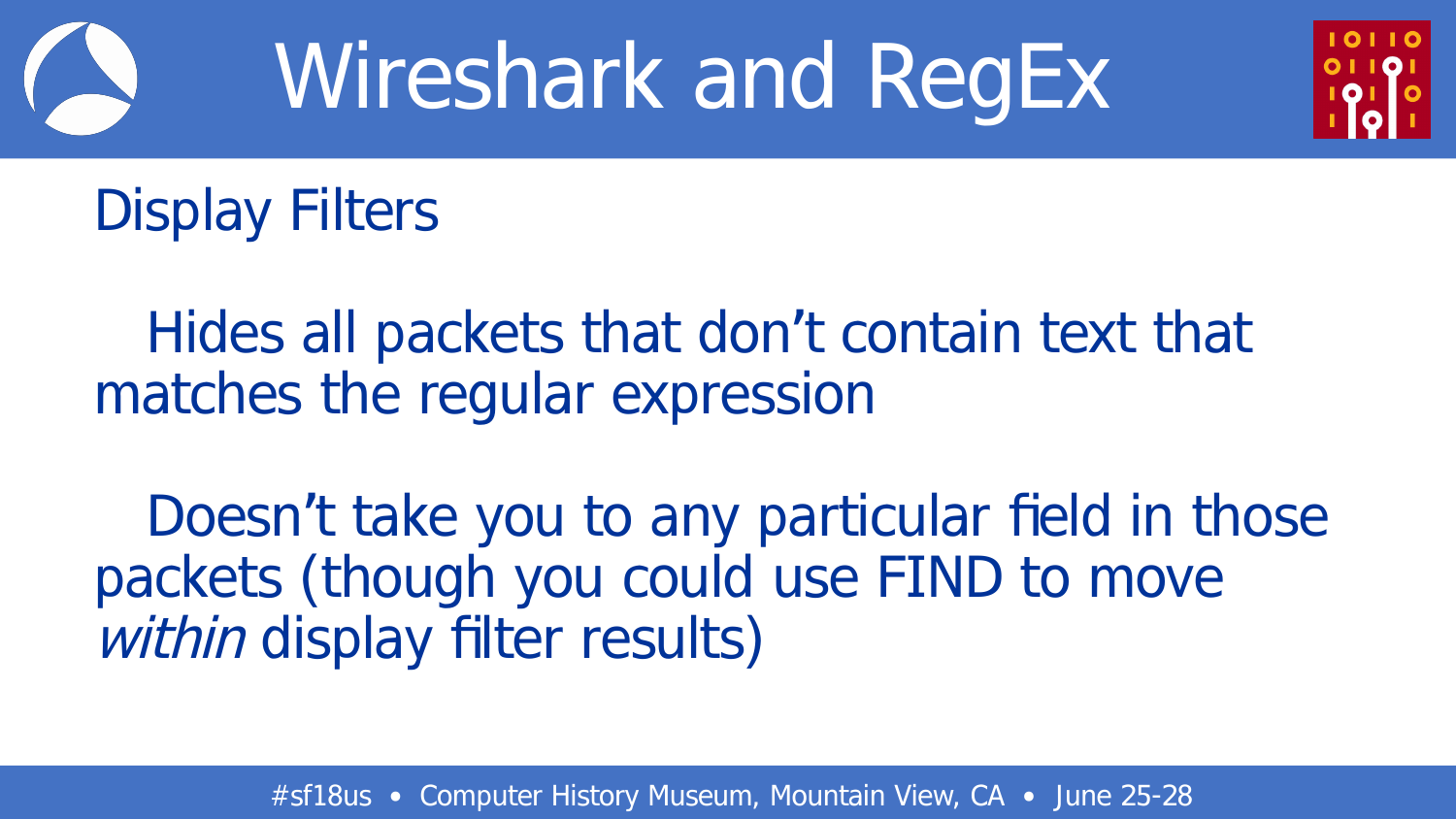

# Wireshark and RegEx
Display Filters

   Hides all packets that don’t contain text that matches the regular expression

   Doesn’t take you to any particular field in those packets (though you could use FIND to move within display filter results)

This Photo by Unknown Author is licensed under CC BY-NC